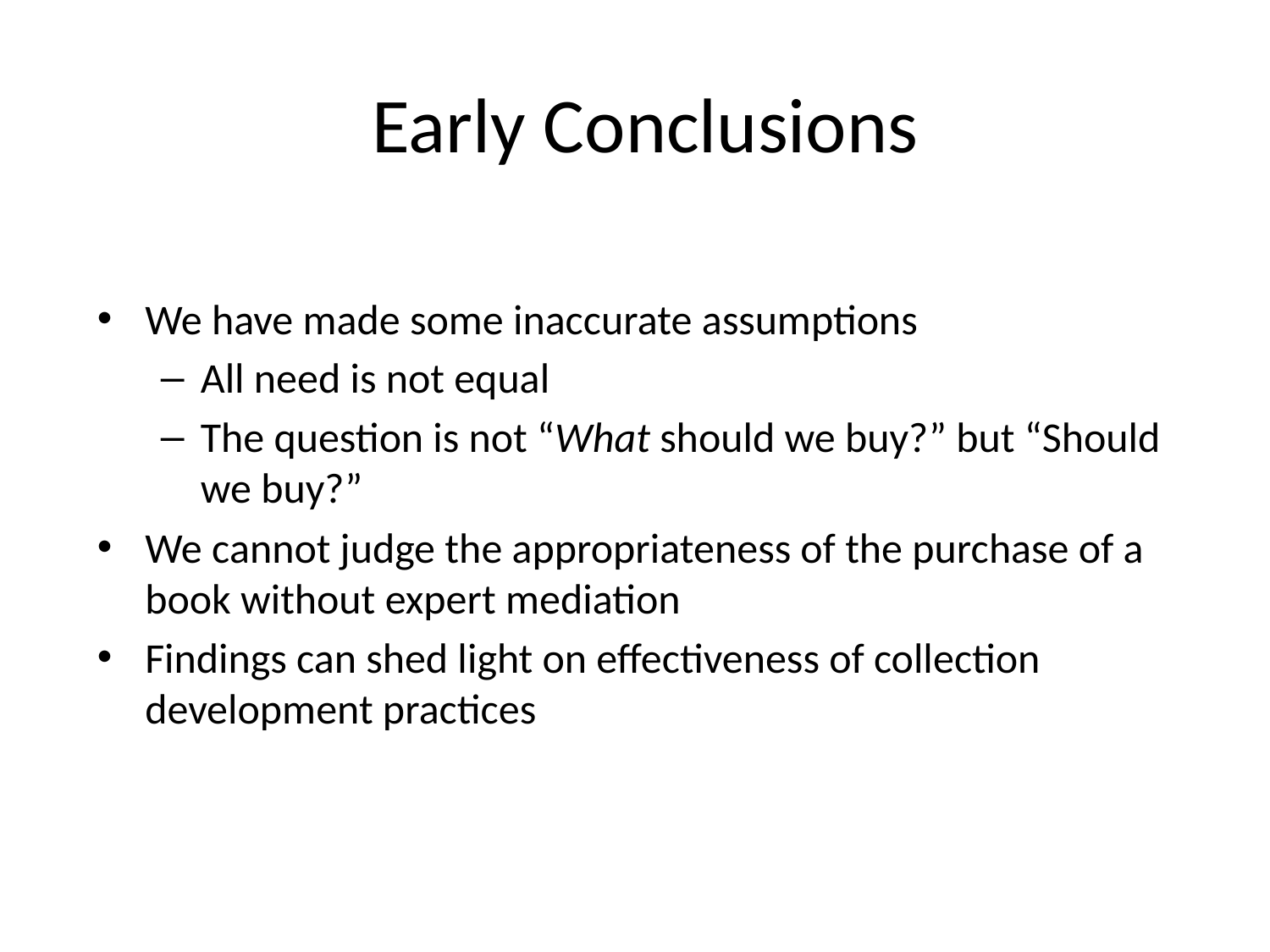

# Early Conclusions
We have made some inaccurate assumptions
All need is not equal
The question is not “What should we buy?” but “Should we buy?”
We cannot judge the appropriateness of the purchase of a book without expert mediation
Findings can shed light on effectiveness of collection development practices